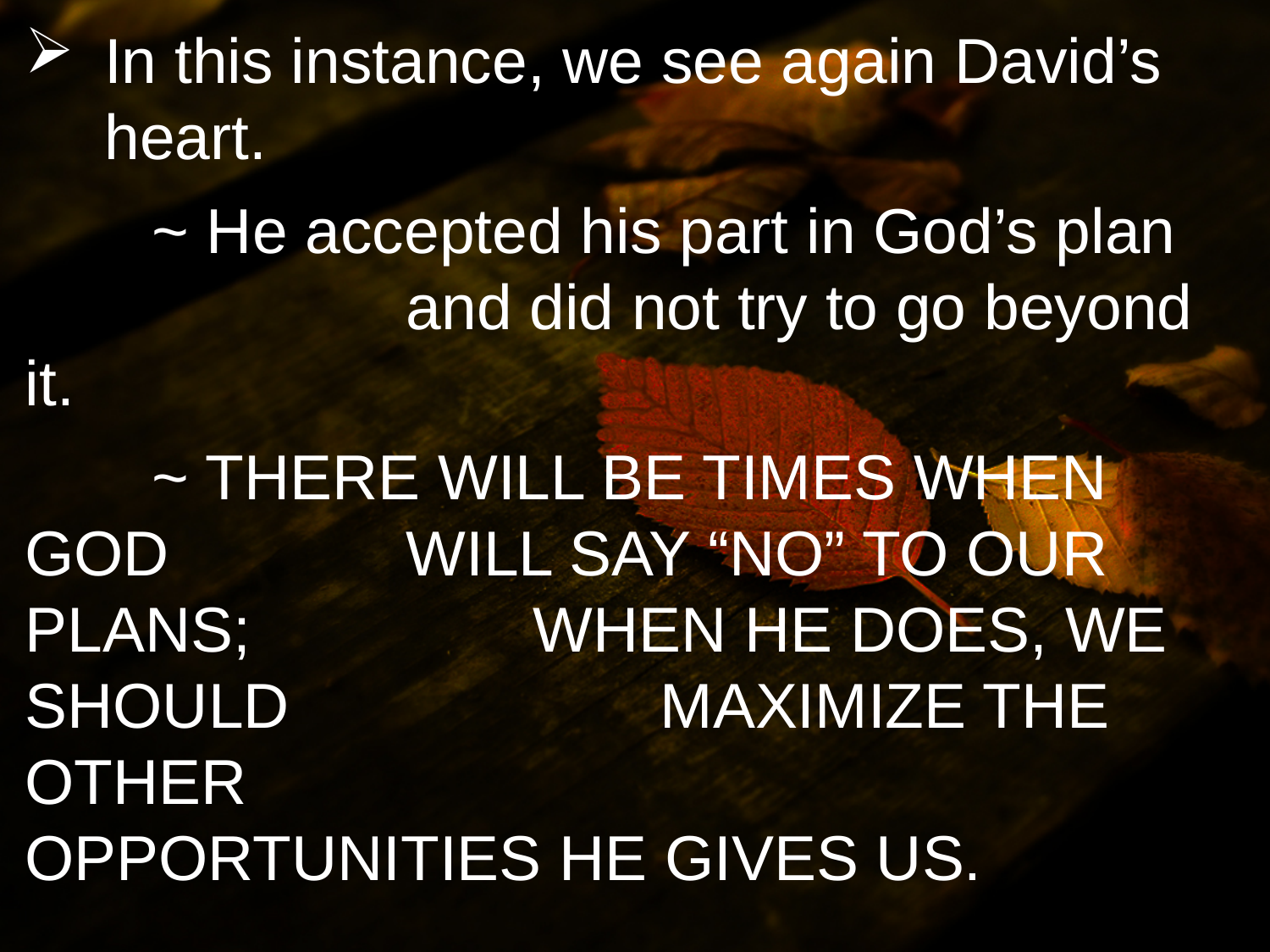

In this instance, we see again David’s heart.
	~ He accepted his part in God’s plan 			and did not try to go beyond it.
	~ THERE WILL BE TIMES WHEN GOD 		WILL SAY “NO” TO OUR PLANS; 			WHEN HE DOES, WE SHOULD 			MAXIMIZE THE OTHER 					OPPORTUNITIES HE GIVES US.